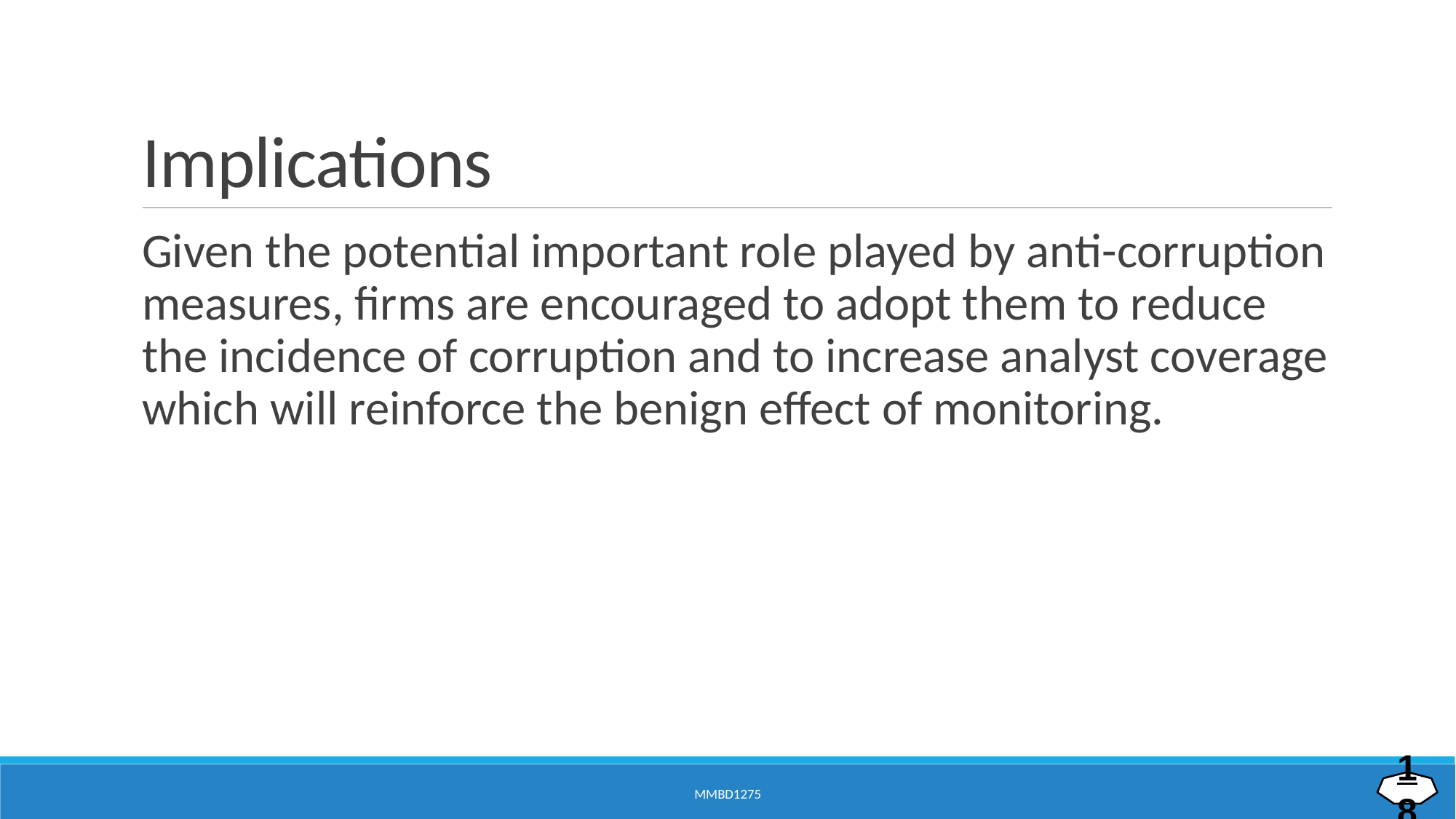

# Implications
Given the potential important role played by anti-corruption measures, firms are encouraged to adopt them to reduce the incidence of corruption and to increase analyst coverage which will reinforce the benign effect of monitoring.

MMBD1275
18